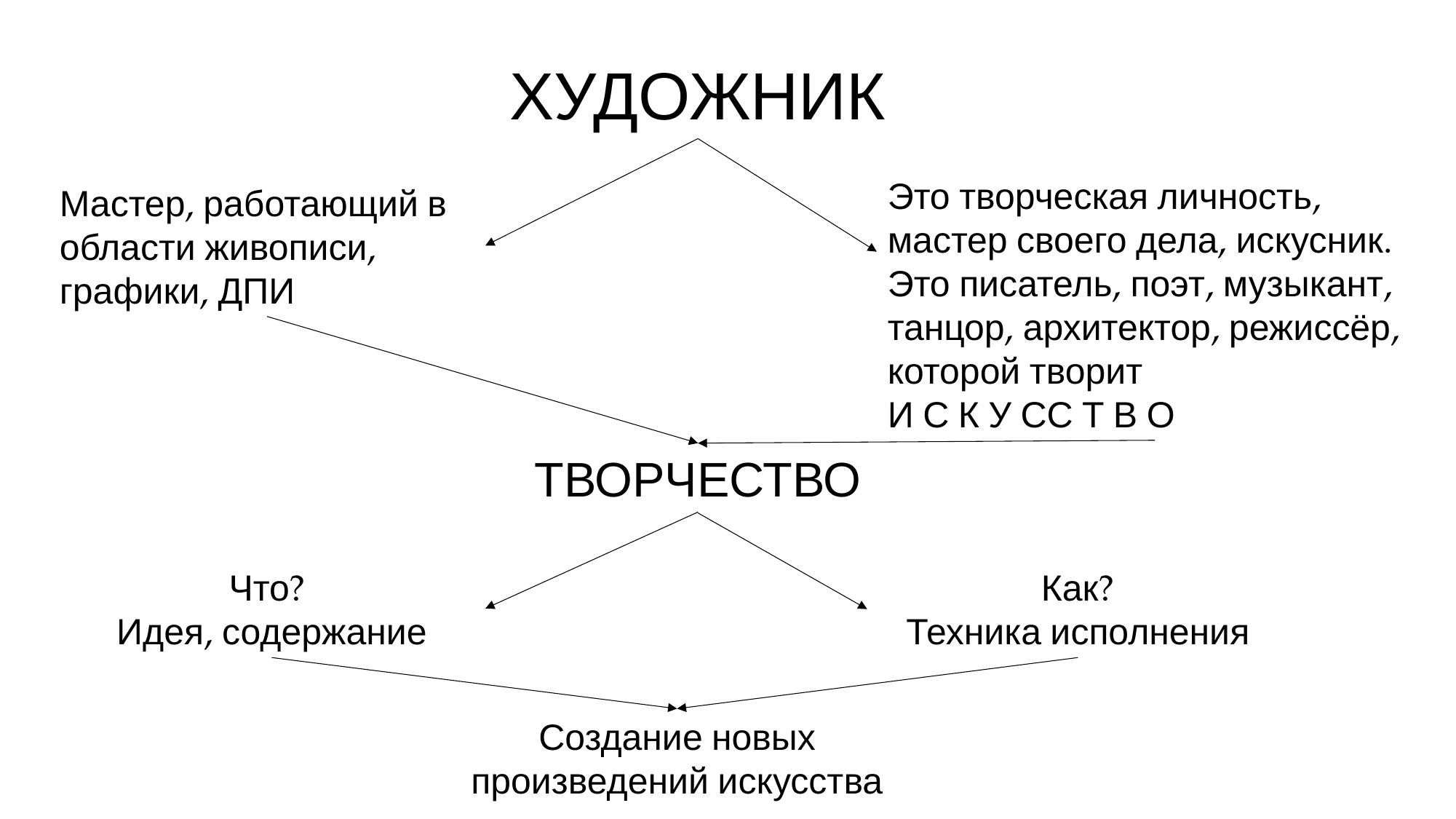

ХУДОЖНИК
Это творческая личность, мастер своего дела, искусник. Это писатель, поэт, музыкант, танцор, архитектор, режиссёр, которой творит
И С К У СС Т В О
Мастер, работающий в области живописи, графики, ДПИ
ТВОРЧЕСТВО
Как?
Техника исполнения
Что?
Идея, содержание
Создание новых произведений искусства